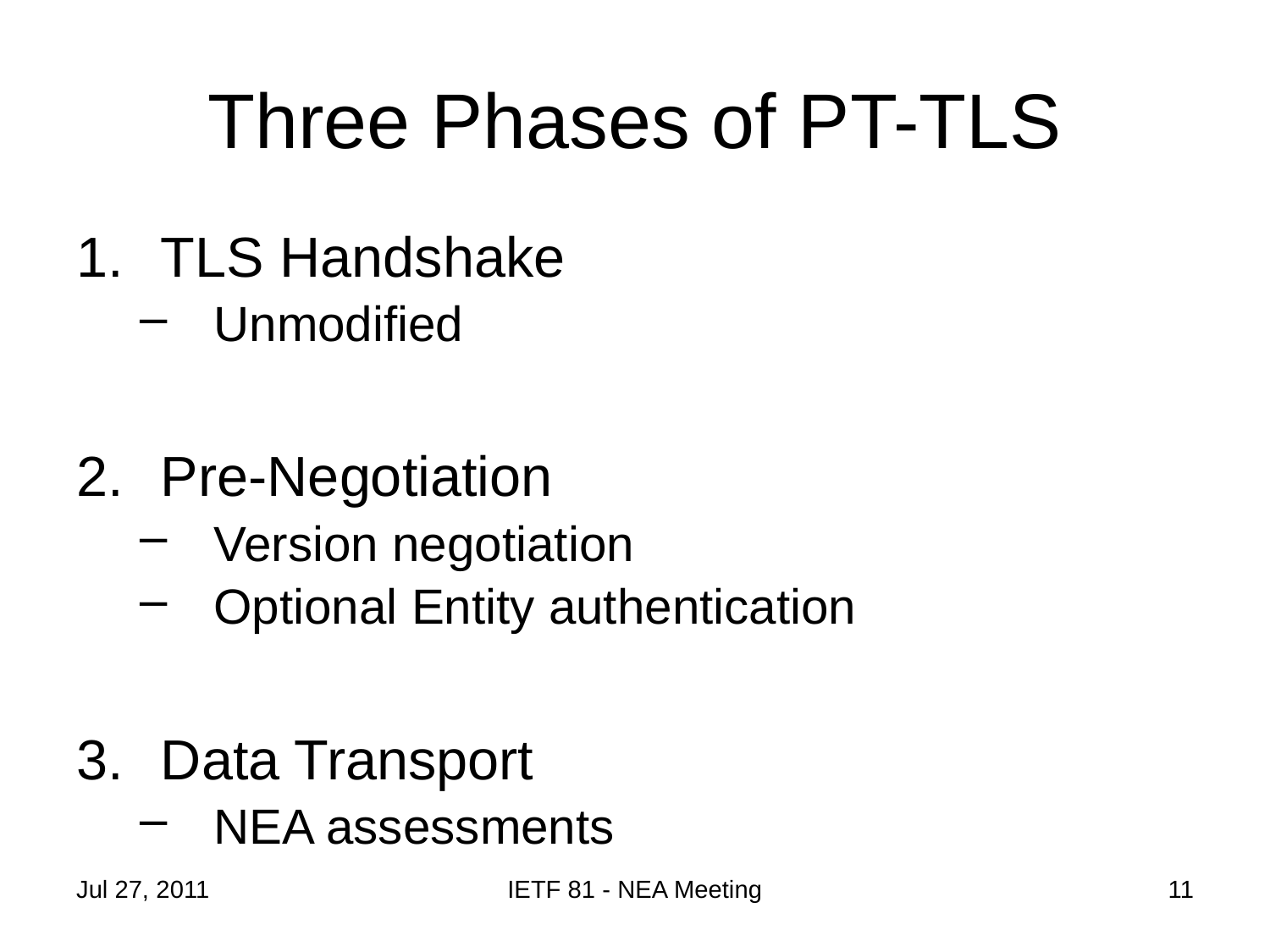

# Three Phases of PT-TLS
TLS Handshake
Unmodified

Pre-Negotiation
Version negotiation
Optional Entity authentication

Data Transport
NEA assessments
Jul 27, 2011
IETF 81 - NEA Meeting
11